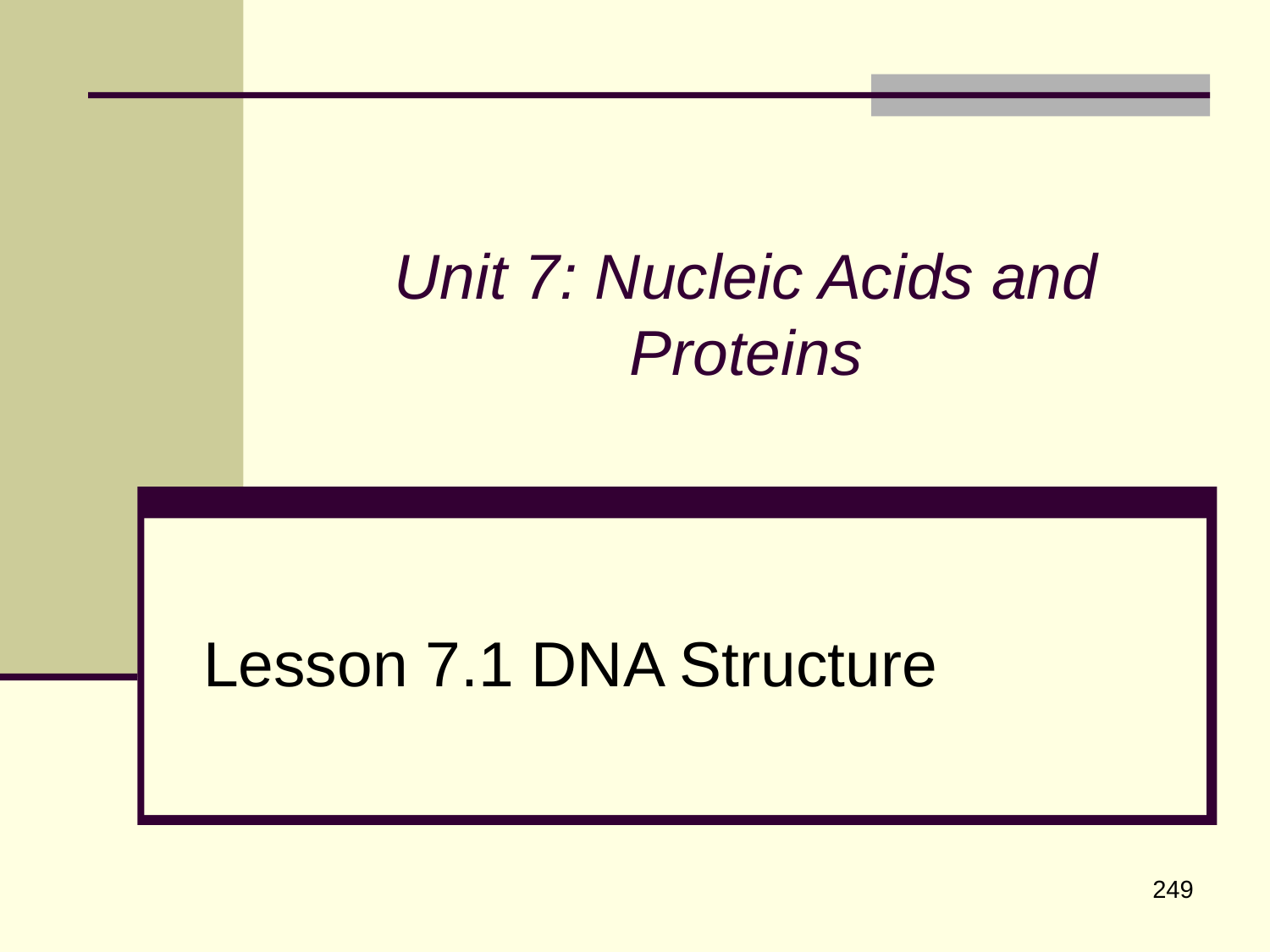

# Unit 7: Nucleic Acids and Proteins
Lesson 7.1 DNA Structure
249